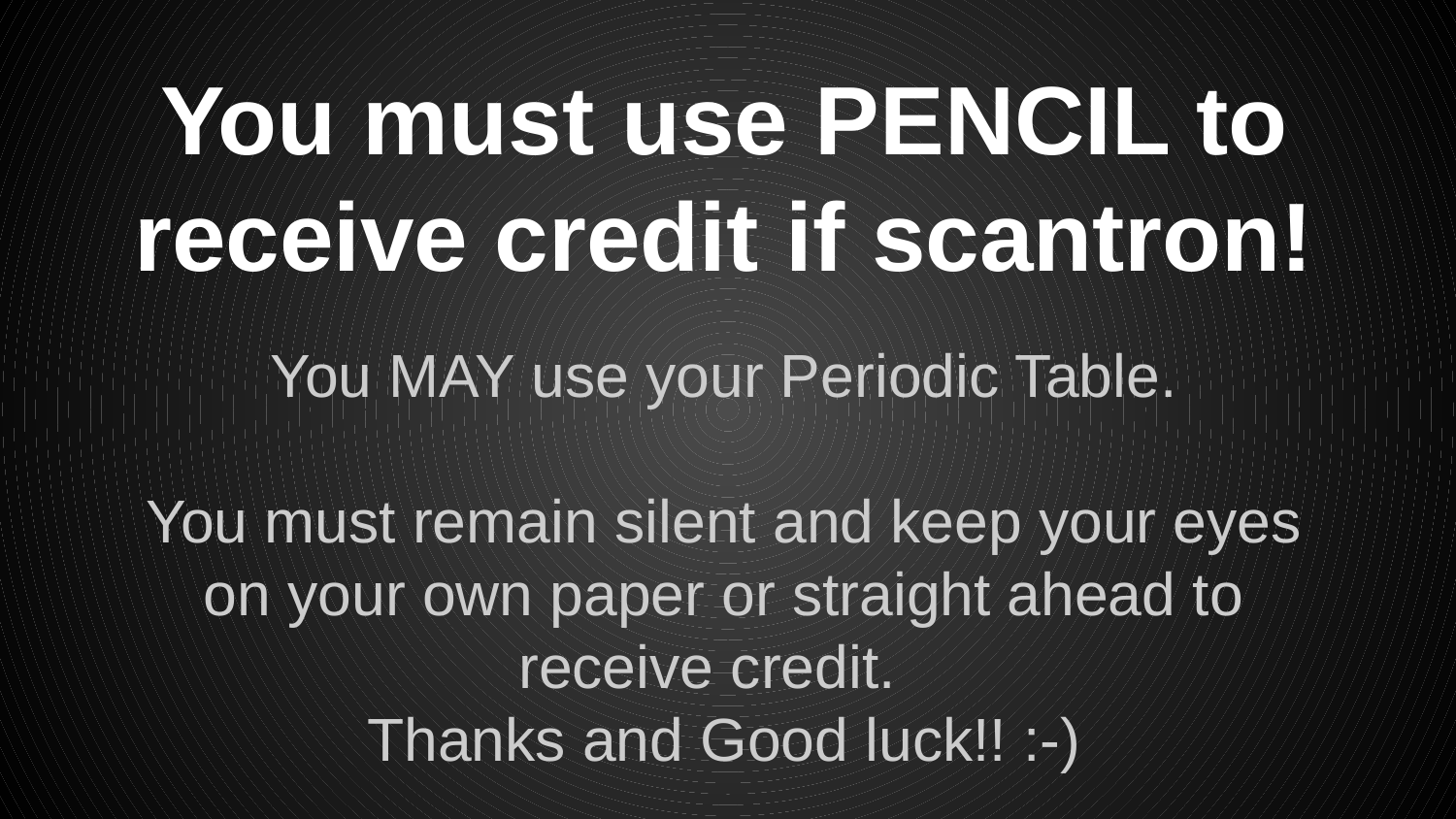

# You must use PENCIL to receive credit if scantron!
You MAY use your Periodic Table.

You must remain silent and keep your eyes on your own paper or straight ahead to receive credit.
Thanks and Good luck!! :-)